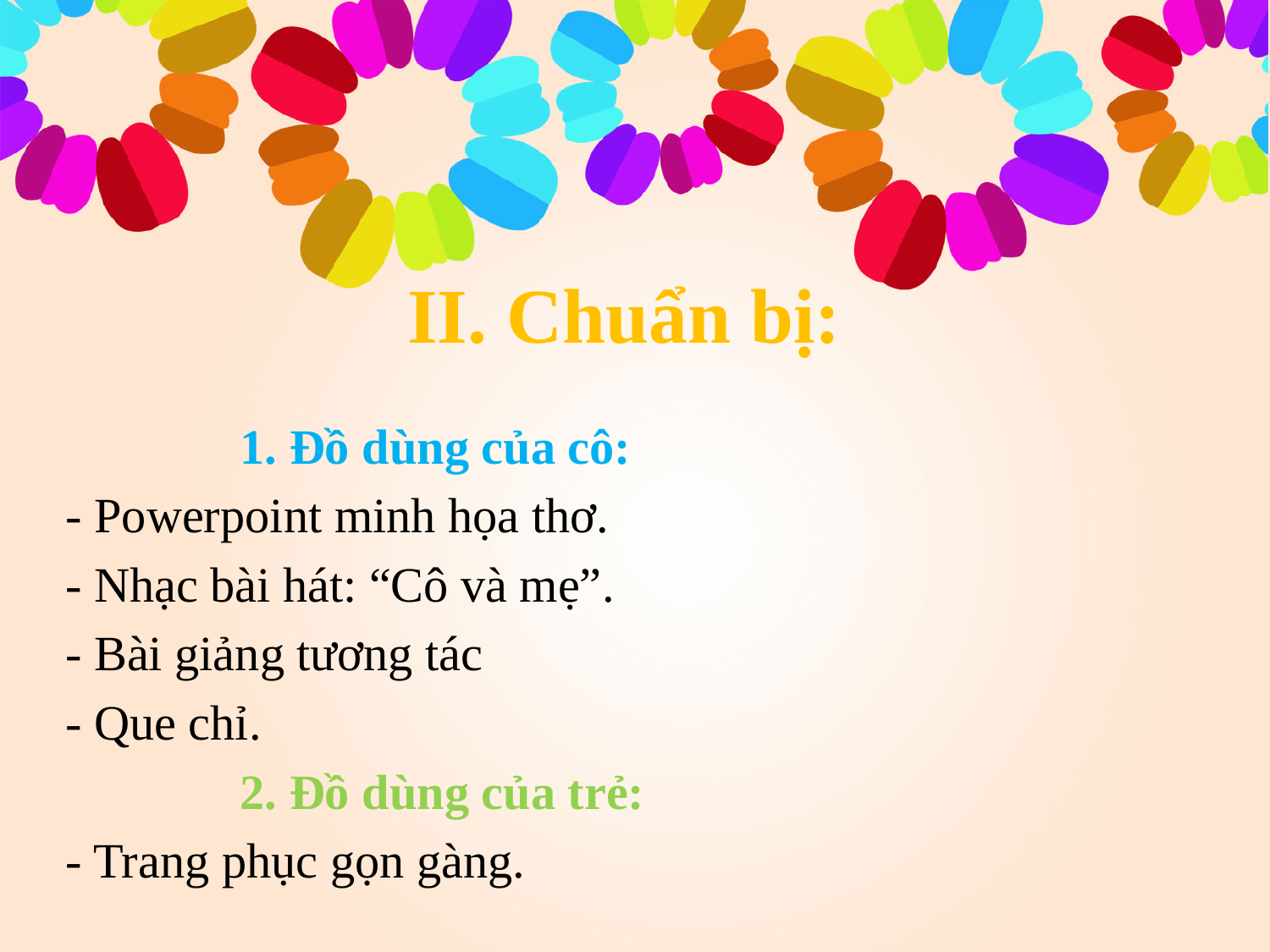

# II. Chuẩn bị:
1. Đồ dùng của cô:
- Powerpoint minh họa thơ.
- Nhạc bài hát: “Cô và mẹ”.
- Bài giảng tương tác
- Que chỉ.
2. Đồ dùng của trẻ:
- Trang phục gọn gàng.